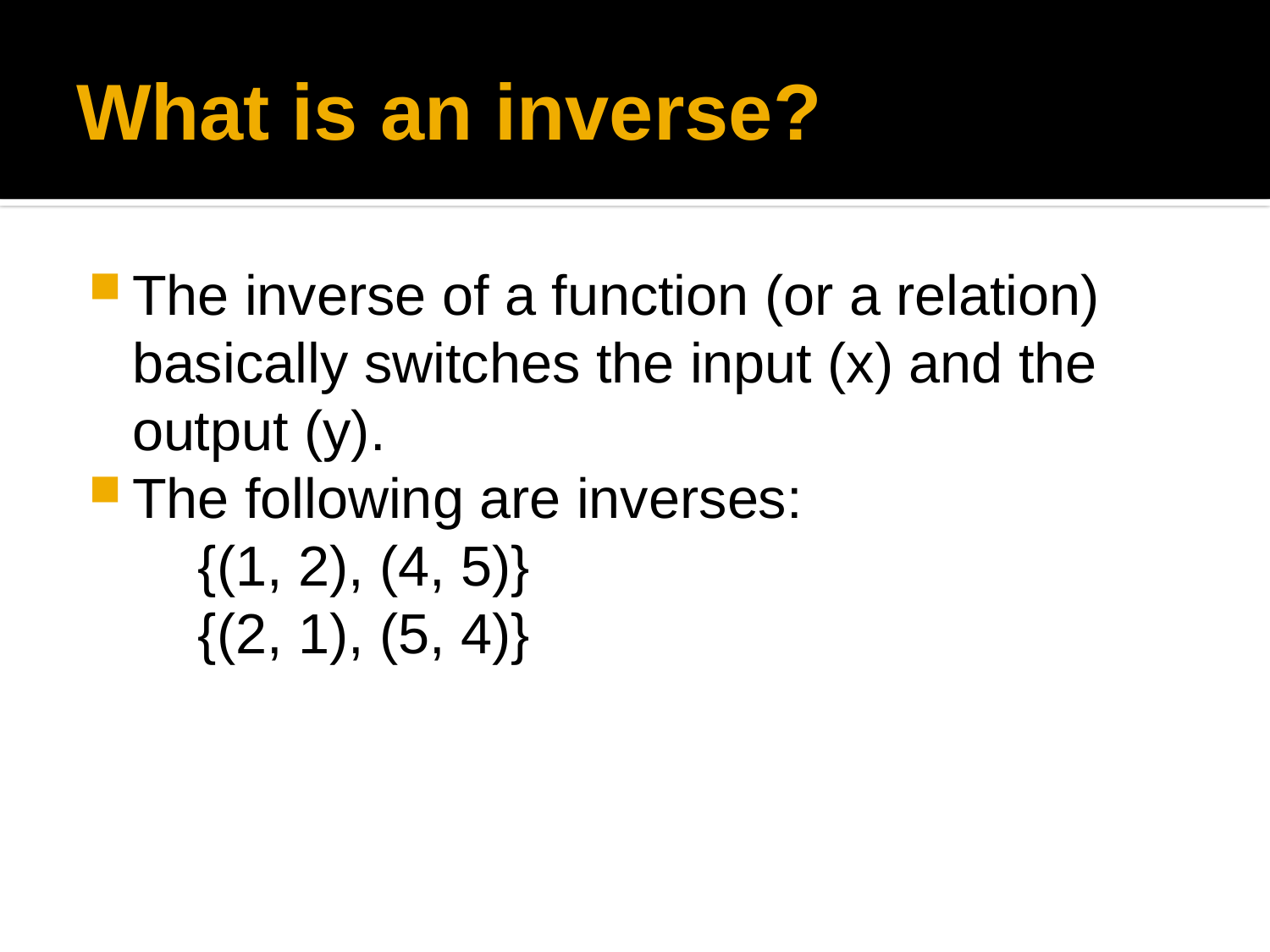

# What is an inverse?
The inverse of a function (or a relation) basically switches the input (x) and the output (y).
The following are inverses:
	{(1, 2), (4, 5)}
	{(2, 1), (5, 4)}